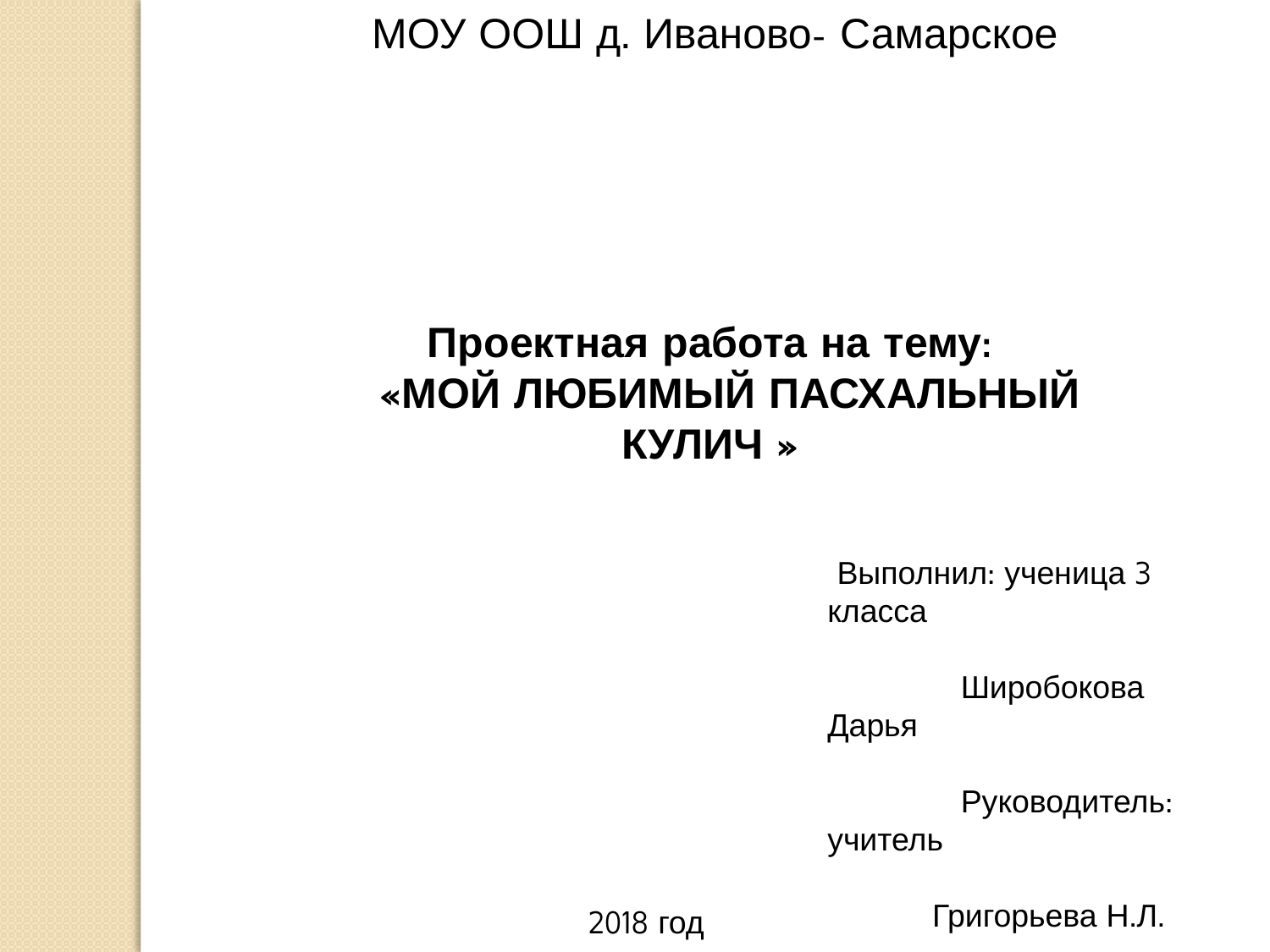

МОУ ООШ д. Иваново- Самарское

Проектная работа на тему:
   «МОЙ ЛЮБИМЫЙ ПАСХАЛЬНЫЙ КУЛИЧ »

 Выполнил: ученица 3 класса
                                                         Широбокова Дарья
                                                         Руководитель: учитель
                                                      Григорьева Н.Л.
2018 год